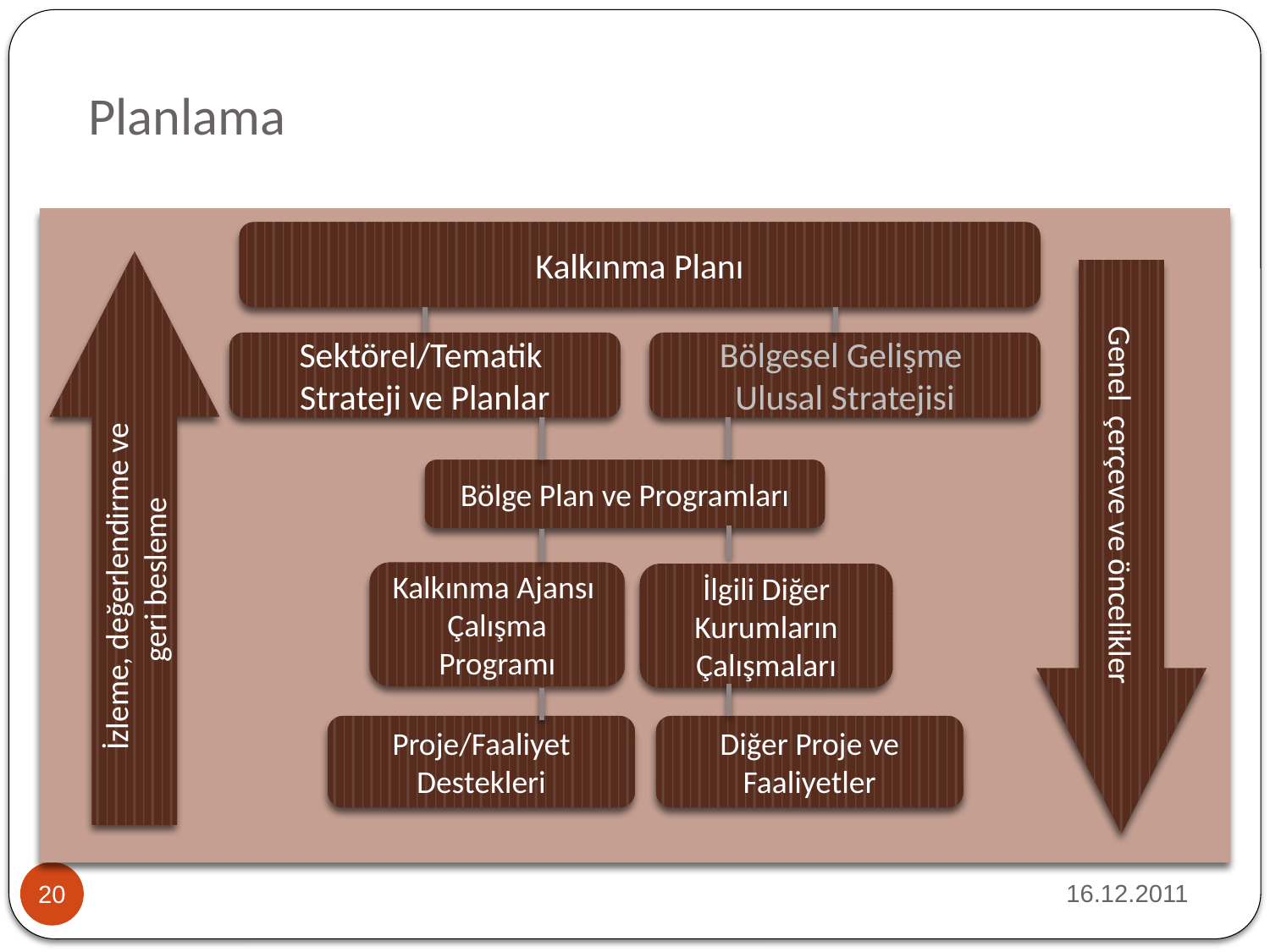

Planlama

Kalkınma Planı
Sektörel/Tematik
Strateji ve Planlar
Bölgesel Gelişme
Ulusal Stratejisi
İzleme, değerlendirme ve
geri besleme
Bölge Plan ve Programları
Genel  çerçeve ve öncelikler
Kalkınma Ajansı
Çalışma Programı
İlgili Diğer Kurumların Çalışmaları
Proje/Faaliyet Destekleri
Diğer Proje ve Faaliyetler
16.12.2011
20